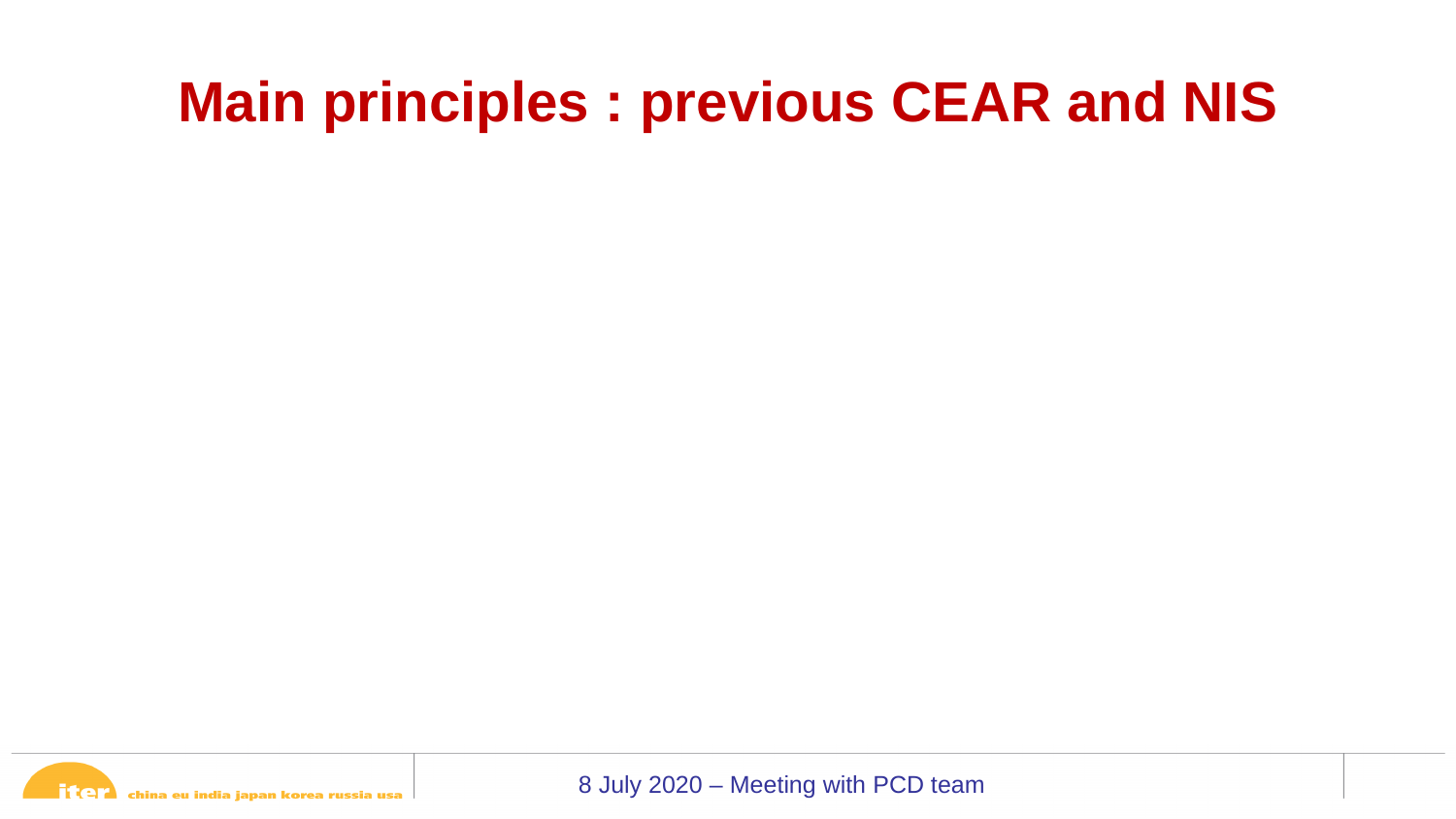

# Main principles : previous CEAR and NIS